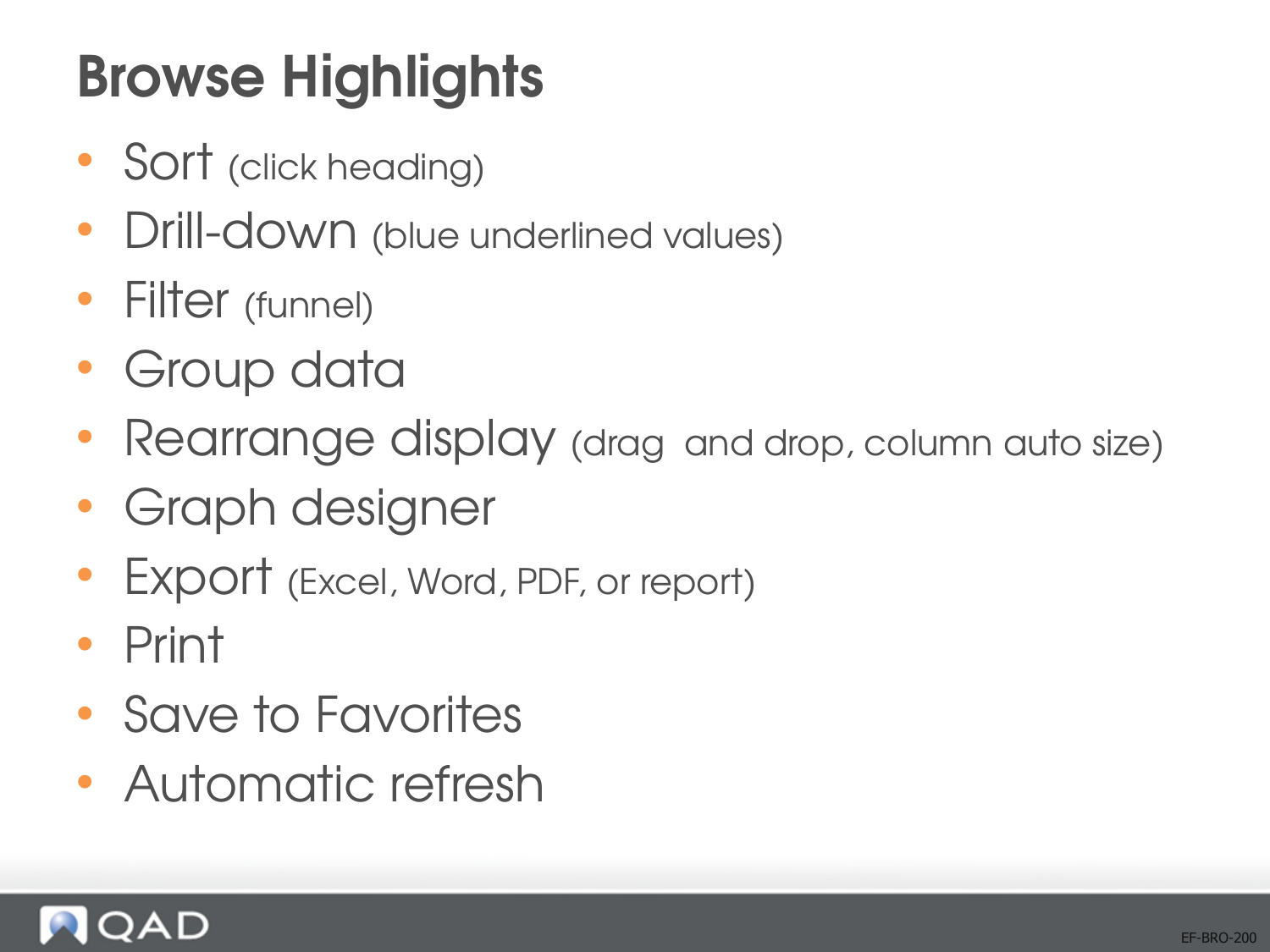

# Browse Highlights
Sort (click heading)
Drill-down (blue underlined values)
Filter (funnel)
Group data
Rearrange display (drag  and drop, column auto size)
Graph designer
Export (Excel, Word, PDF, or report)
Print
Save to Favorites
Automatic refresh
EF-BRO-200